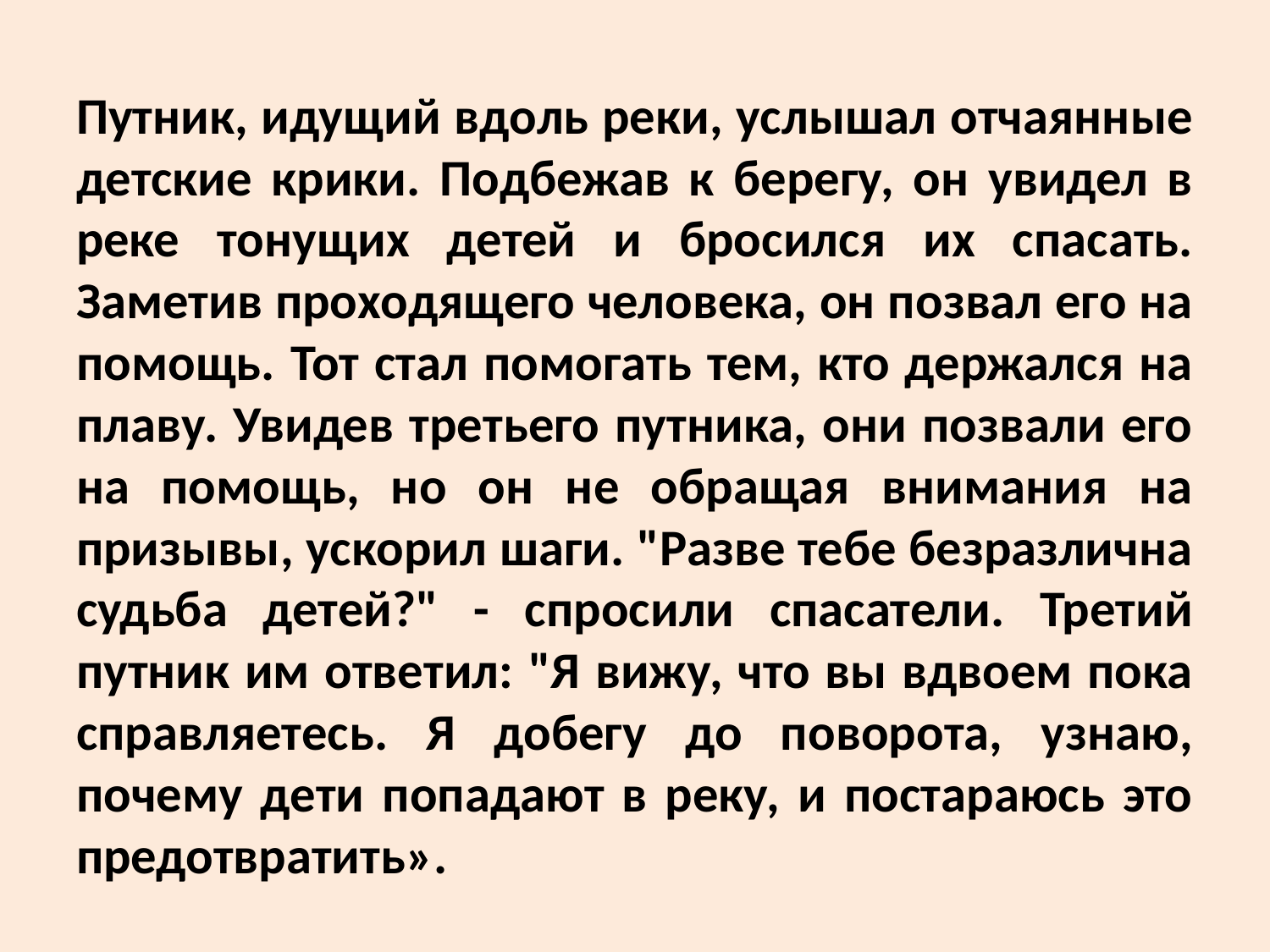

Путник, идущий вдоль реки, услышал отчаянные детские крики. Подбежав к берегу, он увидел в реке тонущих детей и бросился их спасать. Заметив проходящего человека, он позвал его на помощь. Тот стал помогать тем, кто держался на плаву. Увидев третьего путника, они позвали его на помощь, но он не обращая внимания на призывы, ускорил шаги. "Разве тебе безразлична судьба детей?" - спросили спасатели. Третий путник им ответил: "Я вижу, что вы вдвоем пока справляетесь. Я добегу до поворота, узнаю, почему дети попадают в реку, и постараюсь это предотвратить».